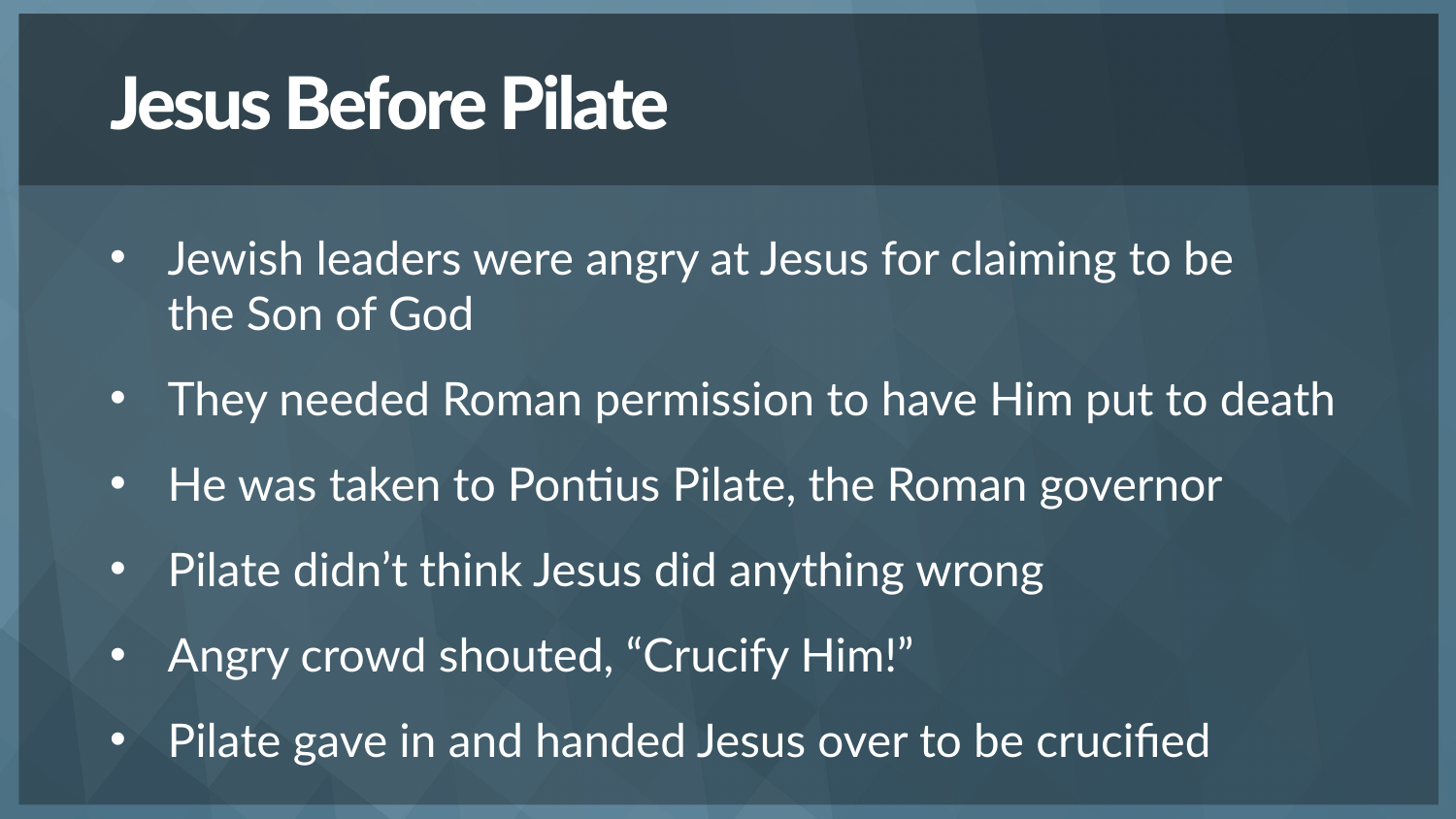

# Jesus Before Pilate
Jewish leaders were angry at Jesus for claiming to be
the Son of God
They needed Roman permission to have Him put to death
He was taken to Pontius Pilate, the Roman governor
Pilate didn’t think Jesus did anything wrong
Angry crowd shouted, “Crucify Him!”
Pilate gave in and handed Jesus over to be crucified